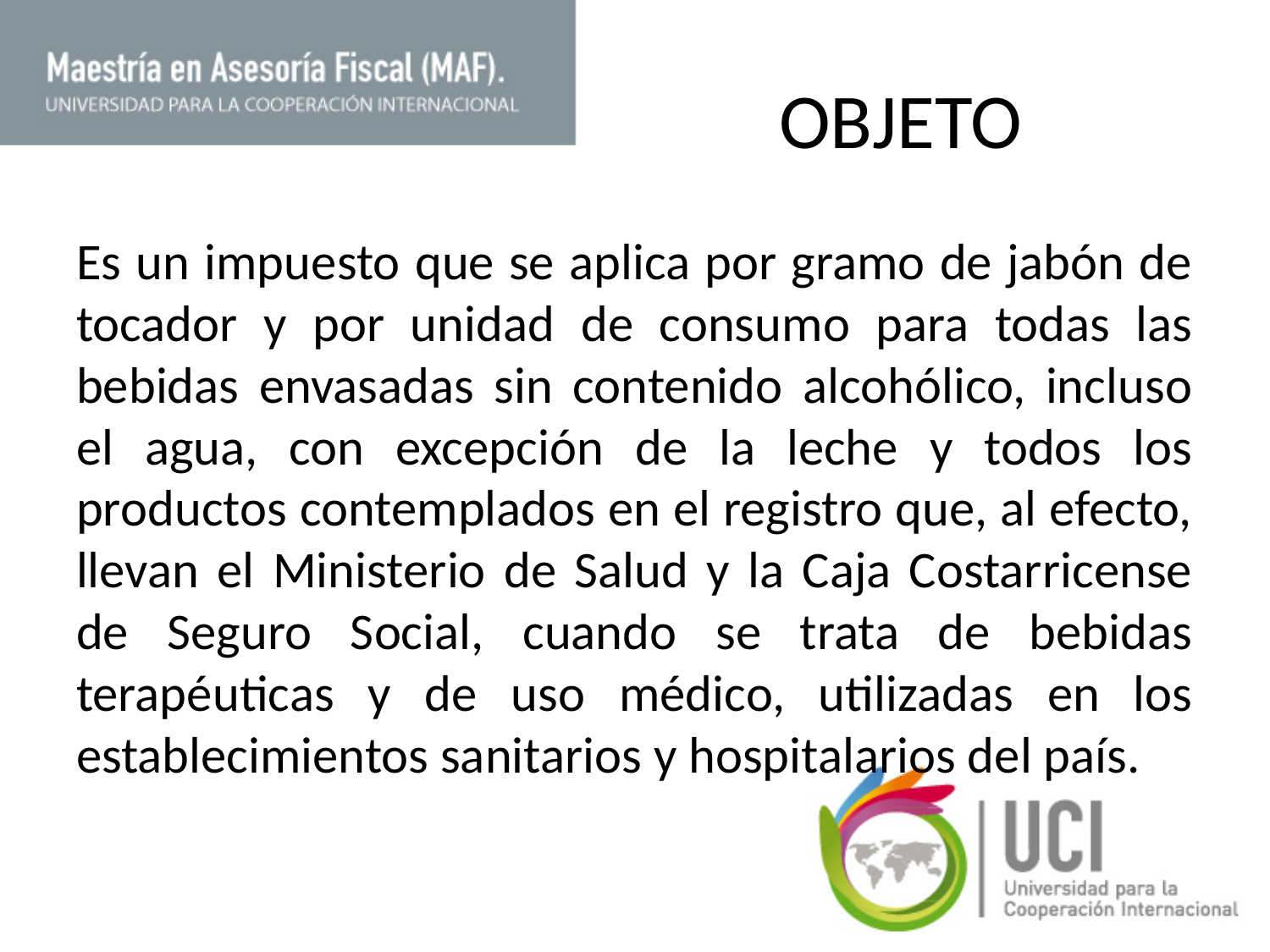

# OBJETO
Es un impuesto que se aplica por gramo de jabón de tocador y por unidad de consumo para todas las bebidas envasadas sin contenido alcohólico, incluso el agua, con excepción de la leche y todos los productos contemplados en el registro que, al efecto, llevan el Ministerio de Salud y la Caja Costarricense de Seguro Social, cuando se trata de bebidas terapéuticas y de uso médico, utilizadas en los establecimientos sanitarios y hospitalarios del país.